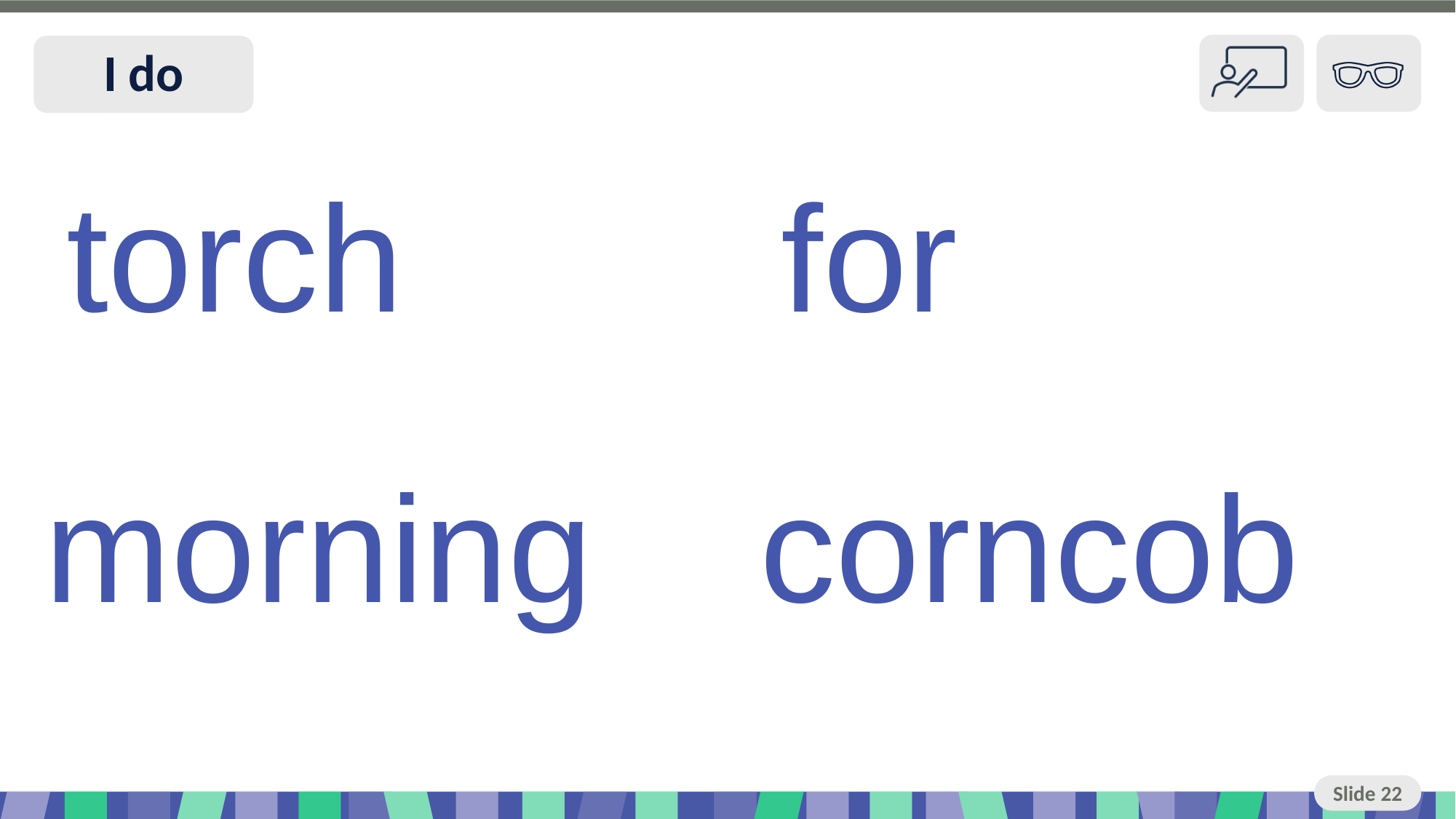

Slide 22 I do
torch         for
morning    corncob